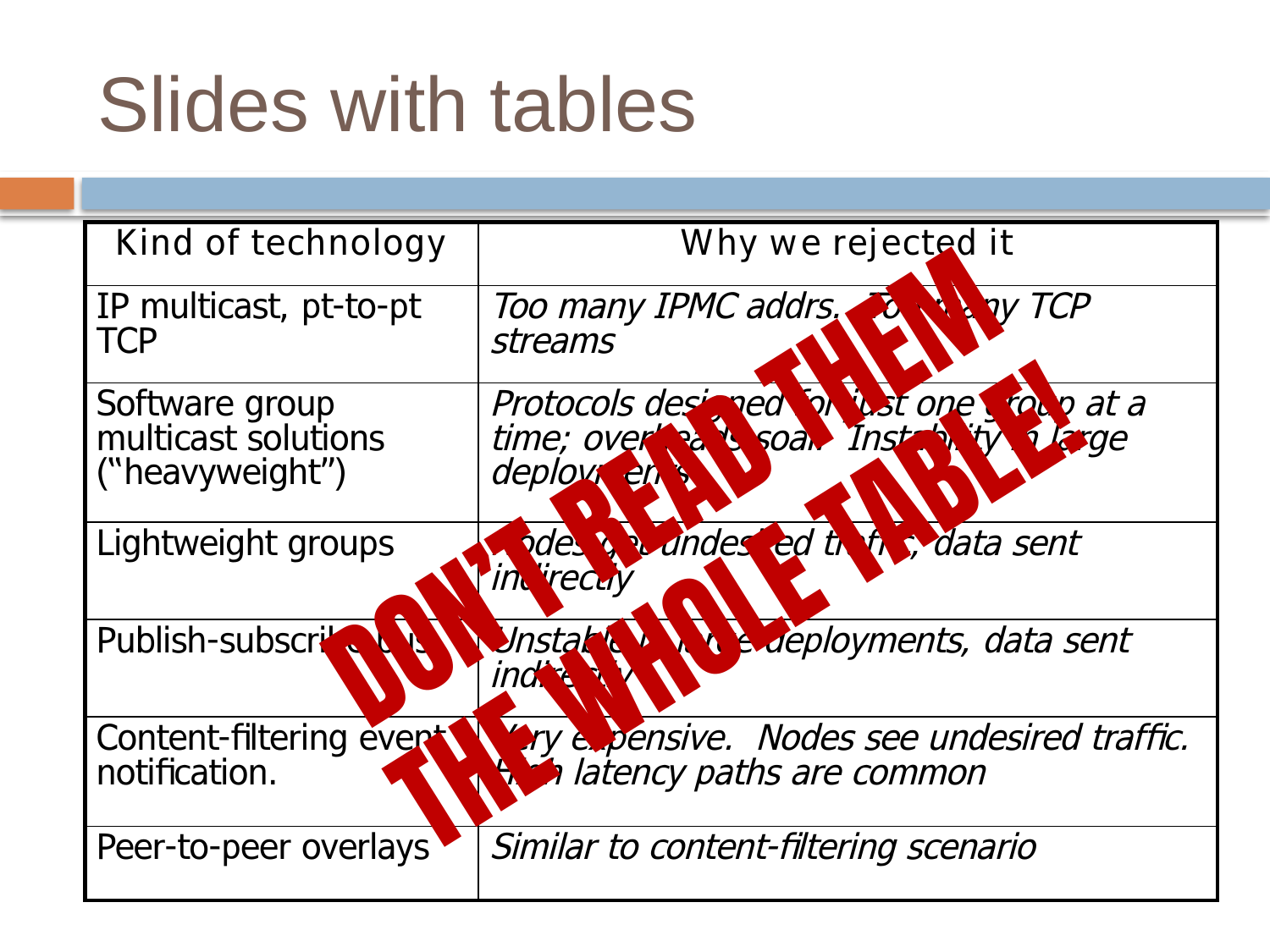

# Slides with tables
| Kind of technology | Why we rejected it |
| --- | --- |
| IP multicast, pt-to-pt TCP | Too many IPMC addrs. Too many TCP streams |
| Software group multicast solutions (“heavyweight”) | Protocols designed for just one group at a time; overheads soar. Instability in large deployments |
| Lightweight groups | Nodes get undesired traffic, data sent indirectly |
| Publish-subscribe bus | Unstable in large deployments, data sent indirectly |
| Content-filtering event notification. | Very expensive. Nodes see undesired traffic. High latency paths are common |
| Peer-to-peer overlays | Similar to content-filtering scenario |
DON’T READ THEM THE WHOLE TABLE!